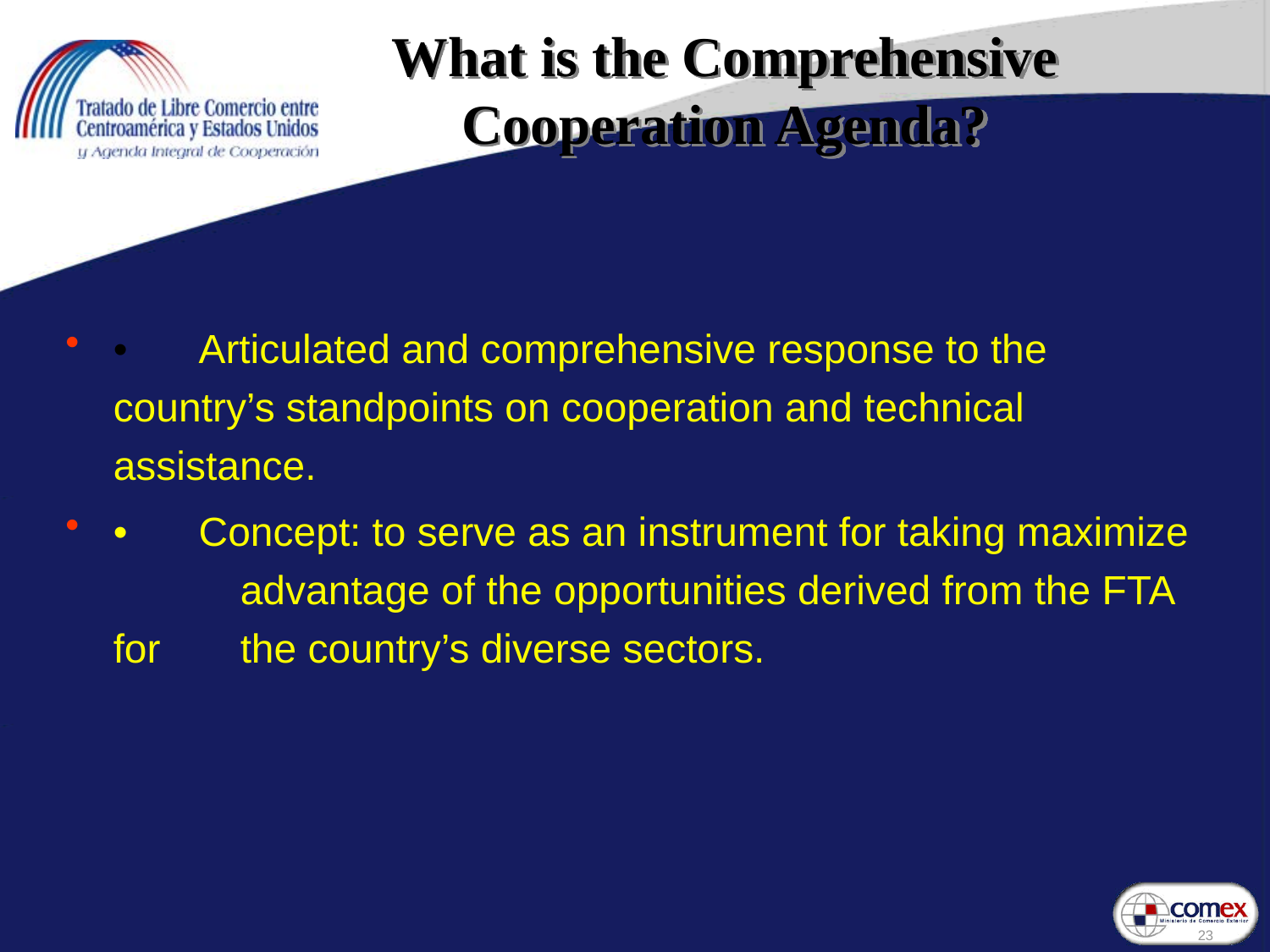

# What is the Comprehensive Cooperation Agenda?
•       Articulated and comprehensive response to the 	country’s standpoints on cooperation and technical 	assistance.
•       Concept: to serve as an instrument for taking maximize 	advantage of the opportunities derived from the FTA for 	the country’s diverse sectors.